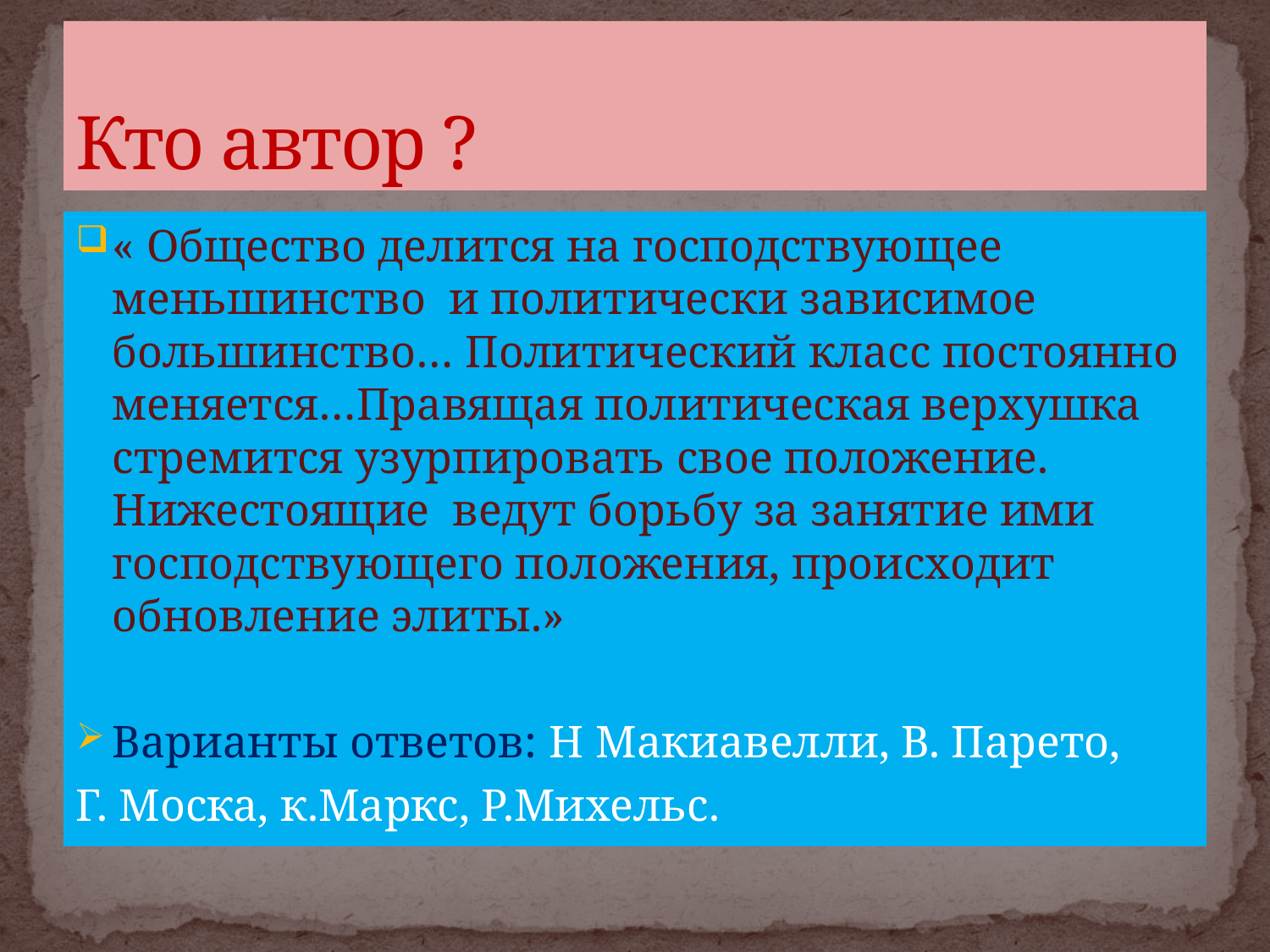

# Кто автор ?
« Общество делится на господствующее меньшинство  и политически зависимое большинство… Политический класс постоянно меняется…Правящая политическая верхушка стремится узурпировать свое положение.  Нижестоящие  ведут борьбу за занятие ими господствующего положения, происходит обновление элиты.»

Варианты ответов: Н Макиавелли, В. Парето,
Г. Моска, к.Маркс, Р.Михельс.